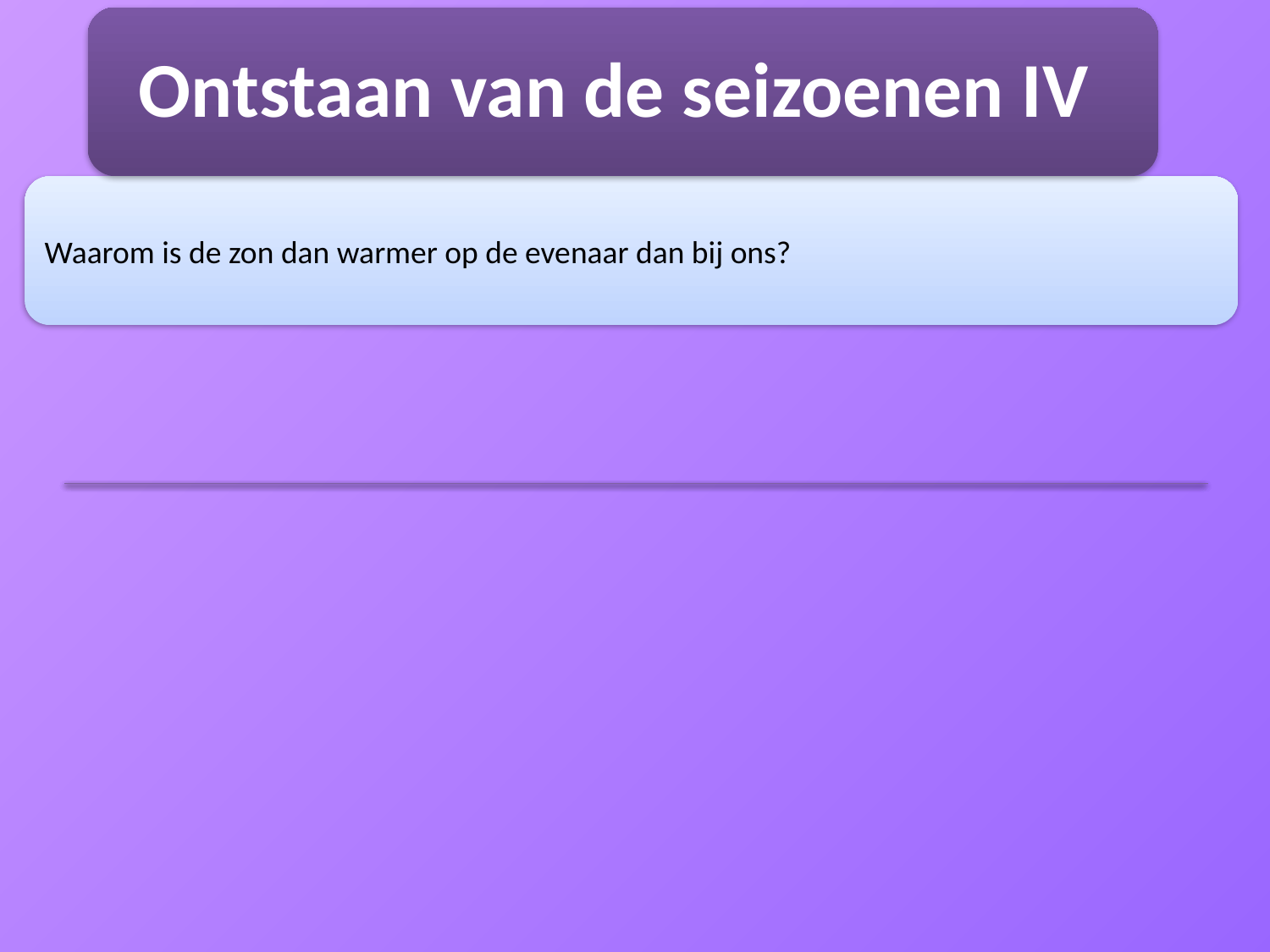

Ontstaan van de seizoenen IV
Waarom is de zon dan warmer op de evenaar dan bij ons?